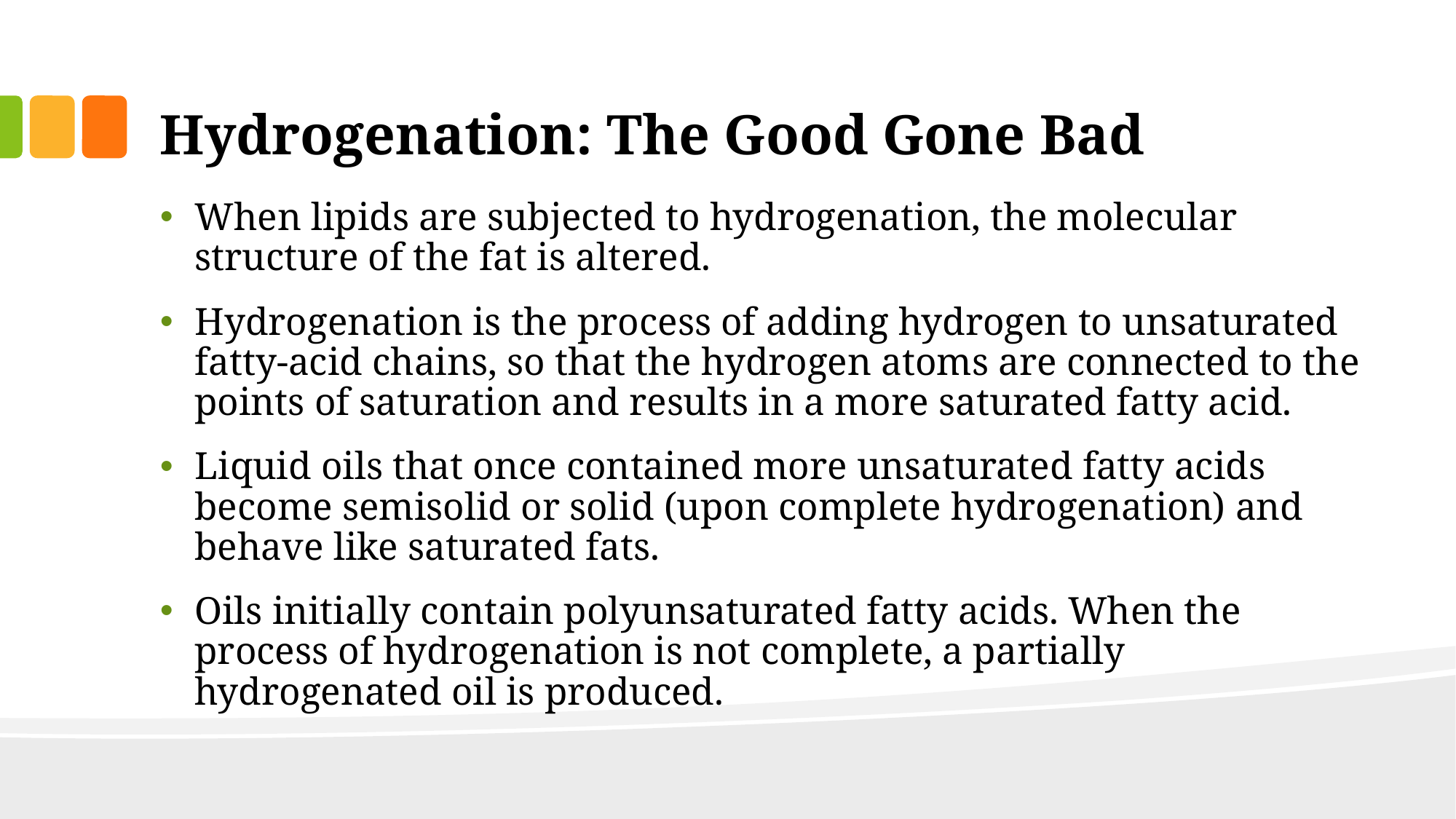

# Hydrogenation: The Good Gone Bad
When lipids are subjected to hydrogenation, the molecular structure of the fat is altered.
Hydrogenation is the process of adding hydrogen to unsaturated fatty-acid chains, so that the hydrogen atoms are connected to the points of saturation and results in a more saturated fatty acid.
Liquid oils that once contained more unsaturated fatty acids become semisolid or solid (upon complete hydrogenation) and behave like saturated fats.
Oils initially contain polyunsaturated fatty acids. When the process of hydrogenation is not complete, a partially hydrogenated oil is produced.